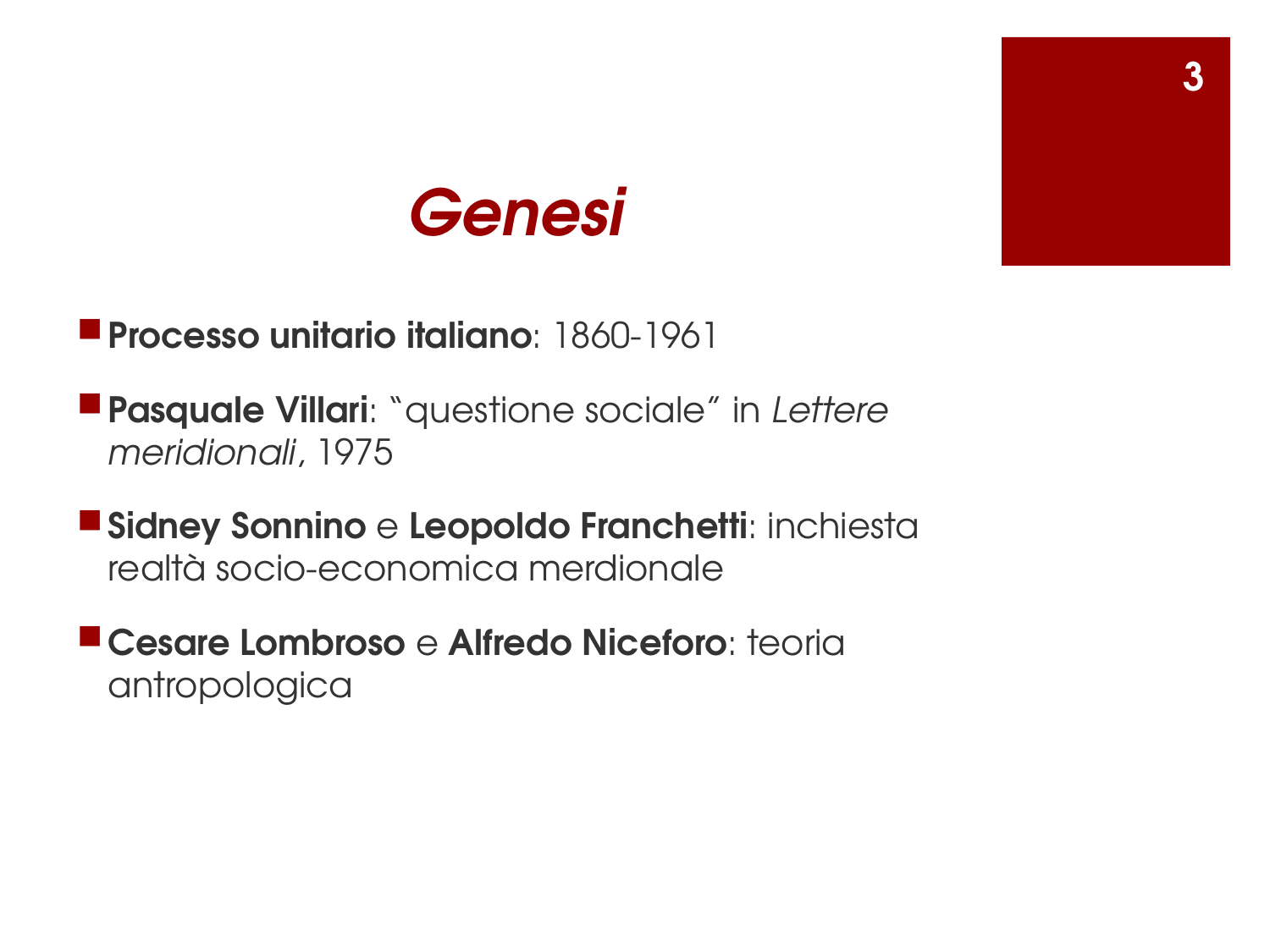

3
# Genesi
Processo unitario italiano: 1860-1961
Pasquale Villari: “questione sociale” in Lettere meridionali, 1975
Sidney Sonnino e Leopoldo Franchetti: inchiesta realtà socio-economica merdionale
Cesare Lombroso e Alfredo Niceforo: teoria antropologica